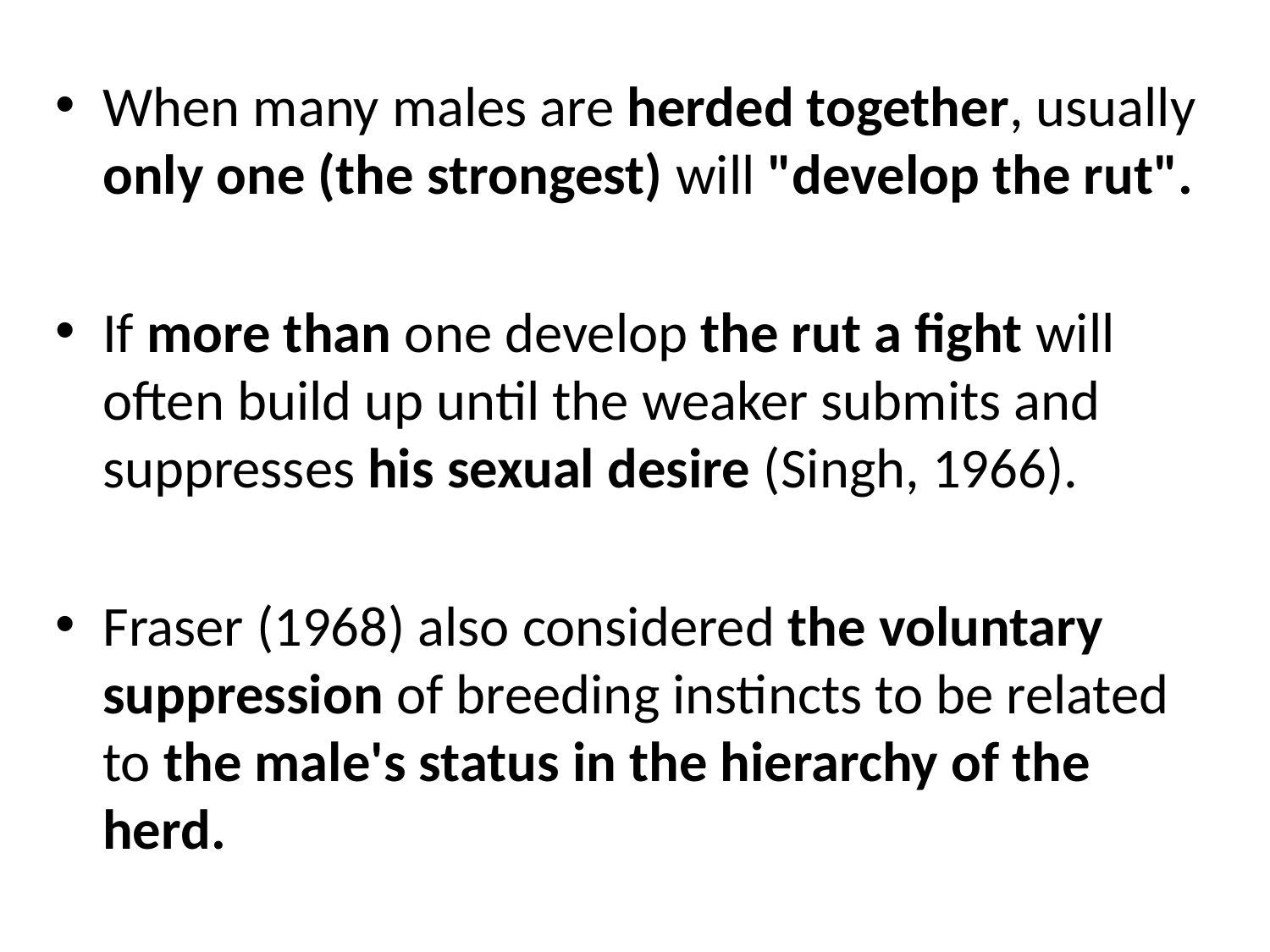

When many males are herded together, usually only one (the strongest) will "develop the rut".

If more than one develop the rut a fight will often build up until the weaker submits and suppresses his sexual desire (Singh, 1966).

Fraser (1968) also considered the voluntary suppression of breeding instincts to be related to the male's status in the hierarchy of the herd.